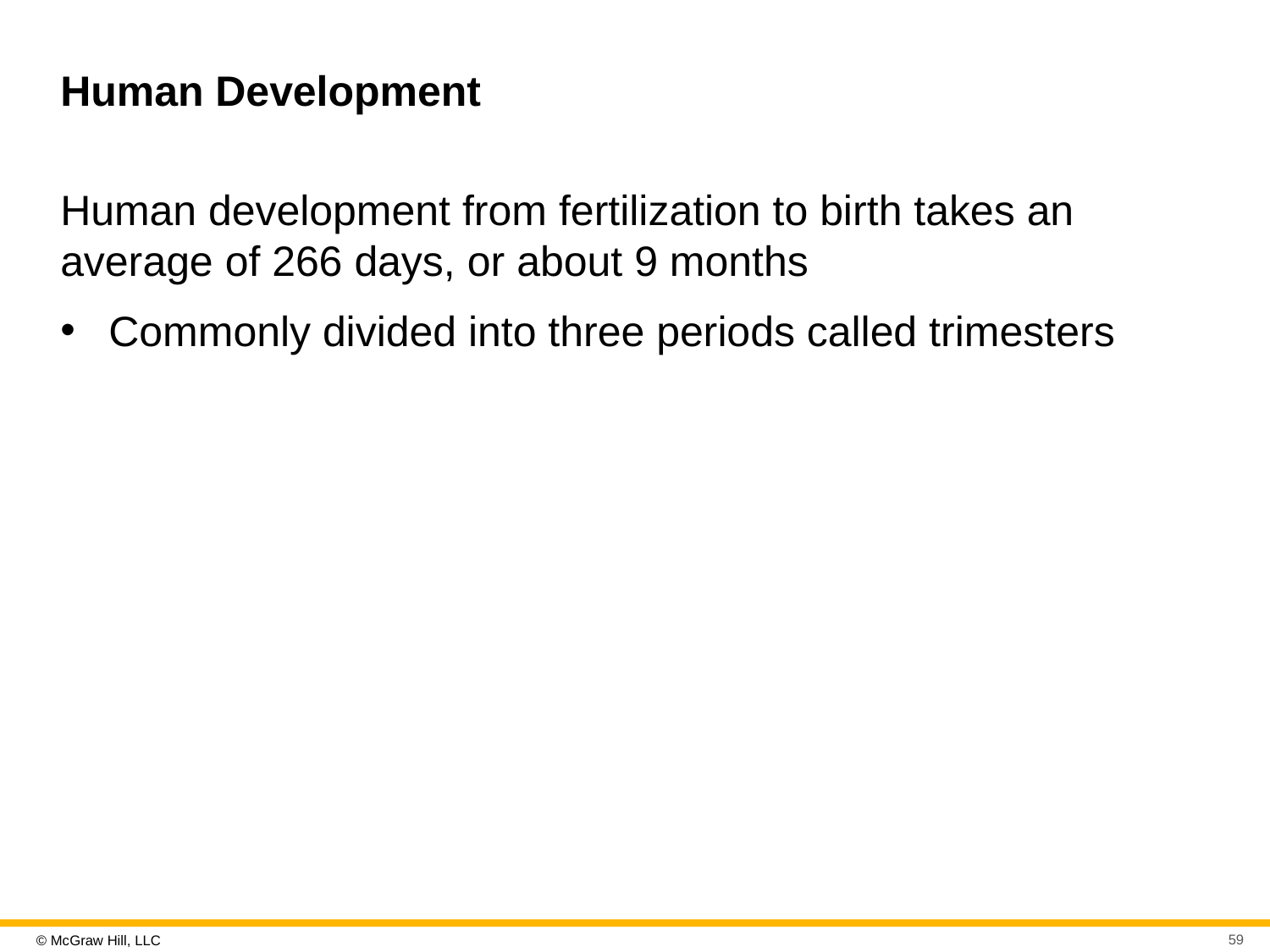

# Human Development
Human development from fertilization to birth takes an average of 266 days, or about 9 months
Commonly divided into three periods called trimesters
59